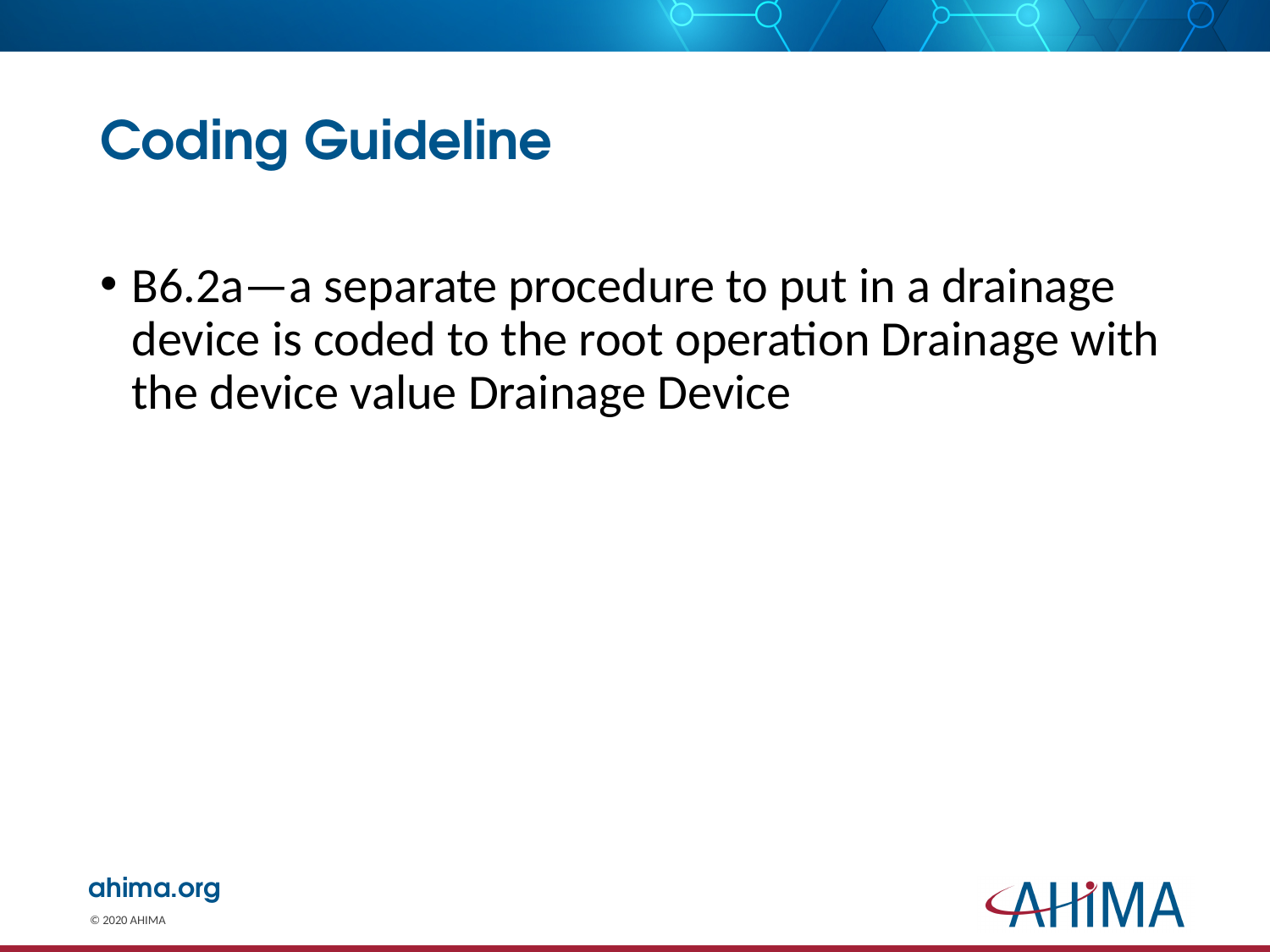

# Coding Guideline
B6.2a—a separate procedure to put in a drainage device is coded to the root operation Drainage with the device value Drainage Device